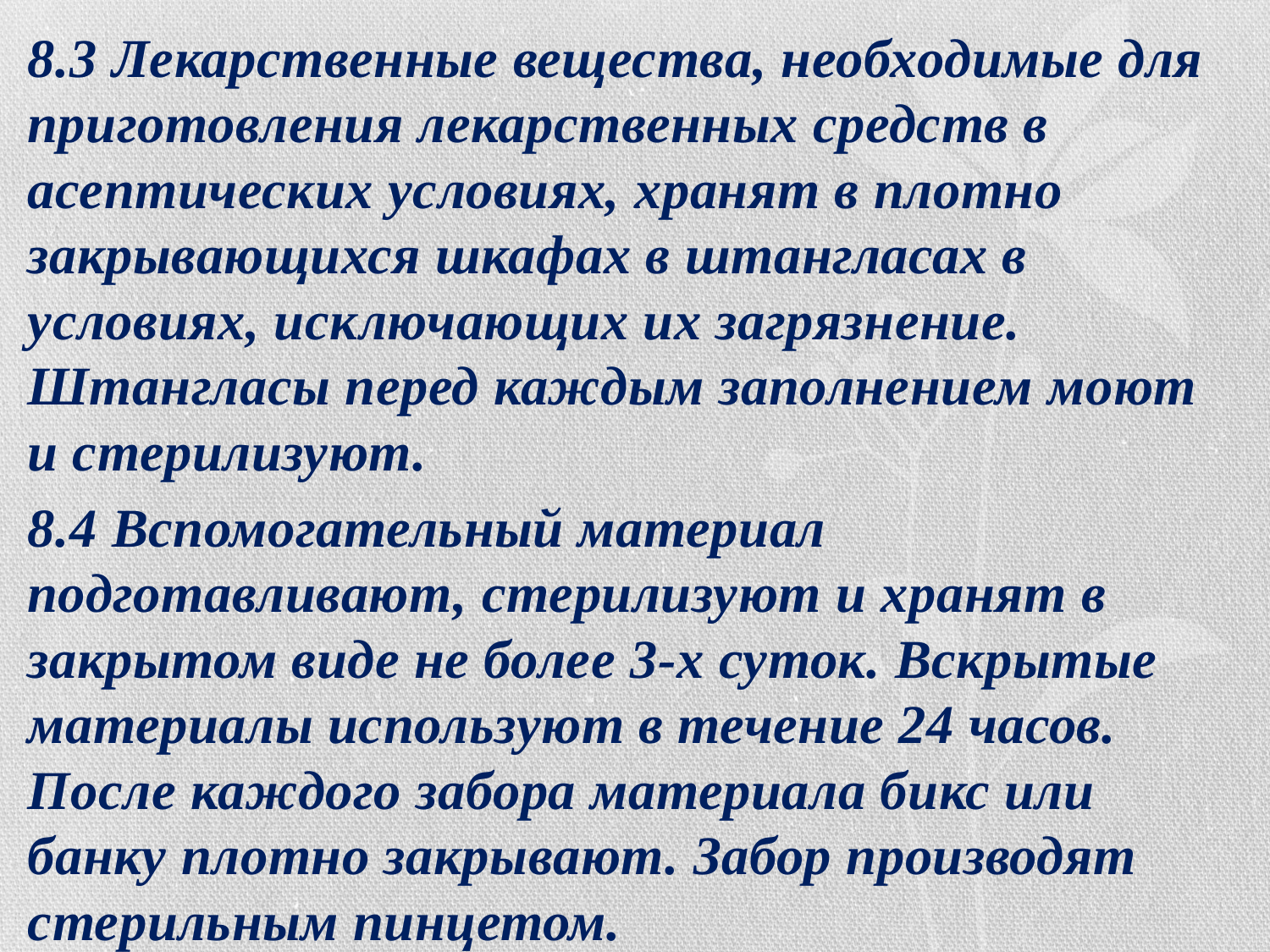

8.3 Лекарственные вещества, необходимые для приготовления лекарственных средств в асептических условиях, хранят в плотно закрывающихся шкафах в штангласах в условиях, исключающих их загрязнение. Штангласы перед каждым заполнением моют и стерилизуют.
8.4 Вспомогательный материал подготавливают, стерилизуют и хранят в закрытом виде не более 3-х суток. Вскрытые материалы используют в течение 24 часов. После каждого забора материала бикс или банку плотно закрывают. Забор производят стерильным пинцетом.